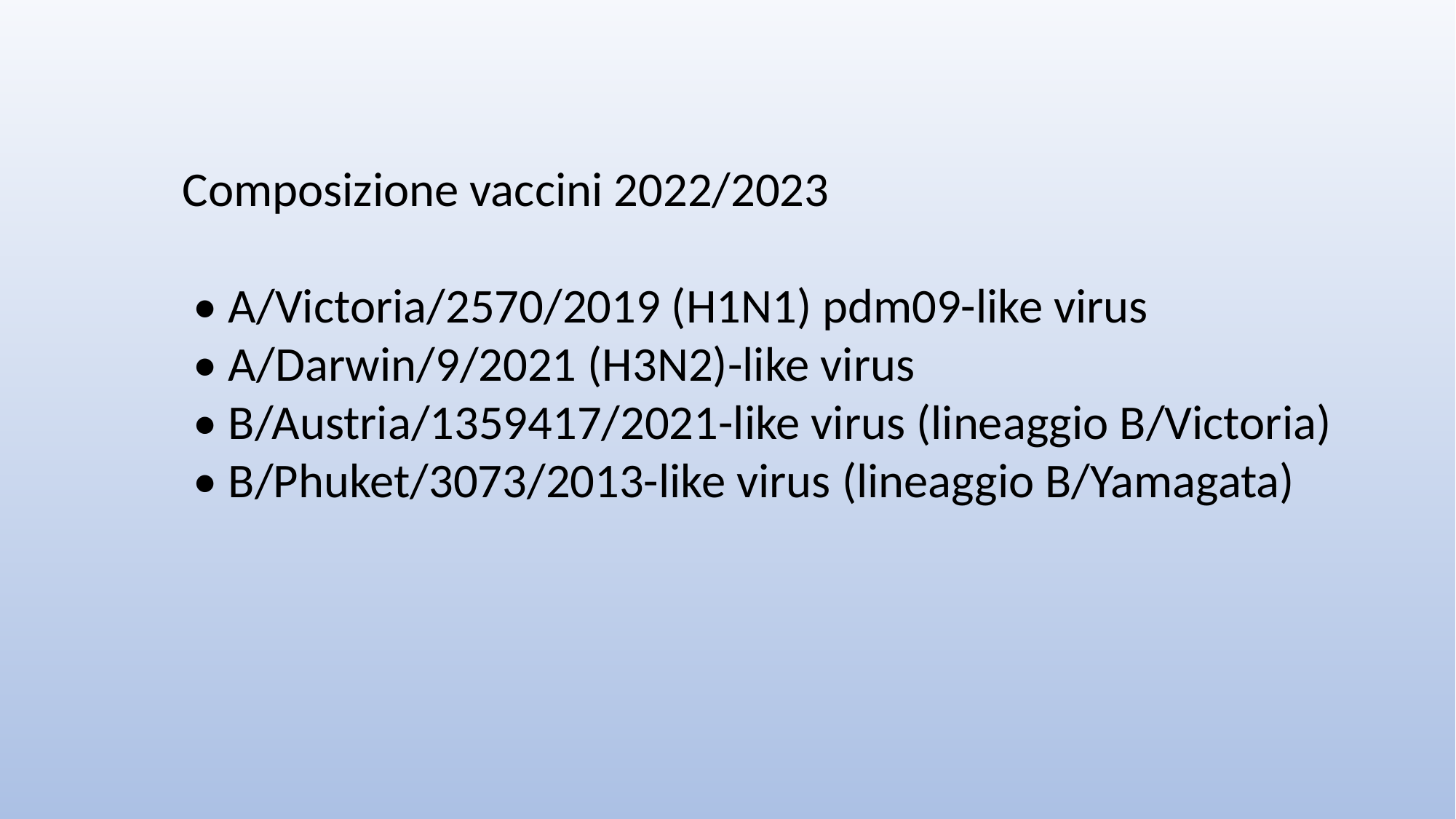

Composizione vaccini 2022/2023

 • A/Victoria/2570/2019 (H1N1) pdm09-like virus
 • A/Darwin/9/2021 (H3N2)-like virus
 • B/Austria/1359417/2021-like virus (lineaggio B/Victoria)
 • B/Phuket/3073/2013-like virus (lineaggio B/Yamagata)